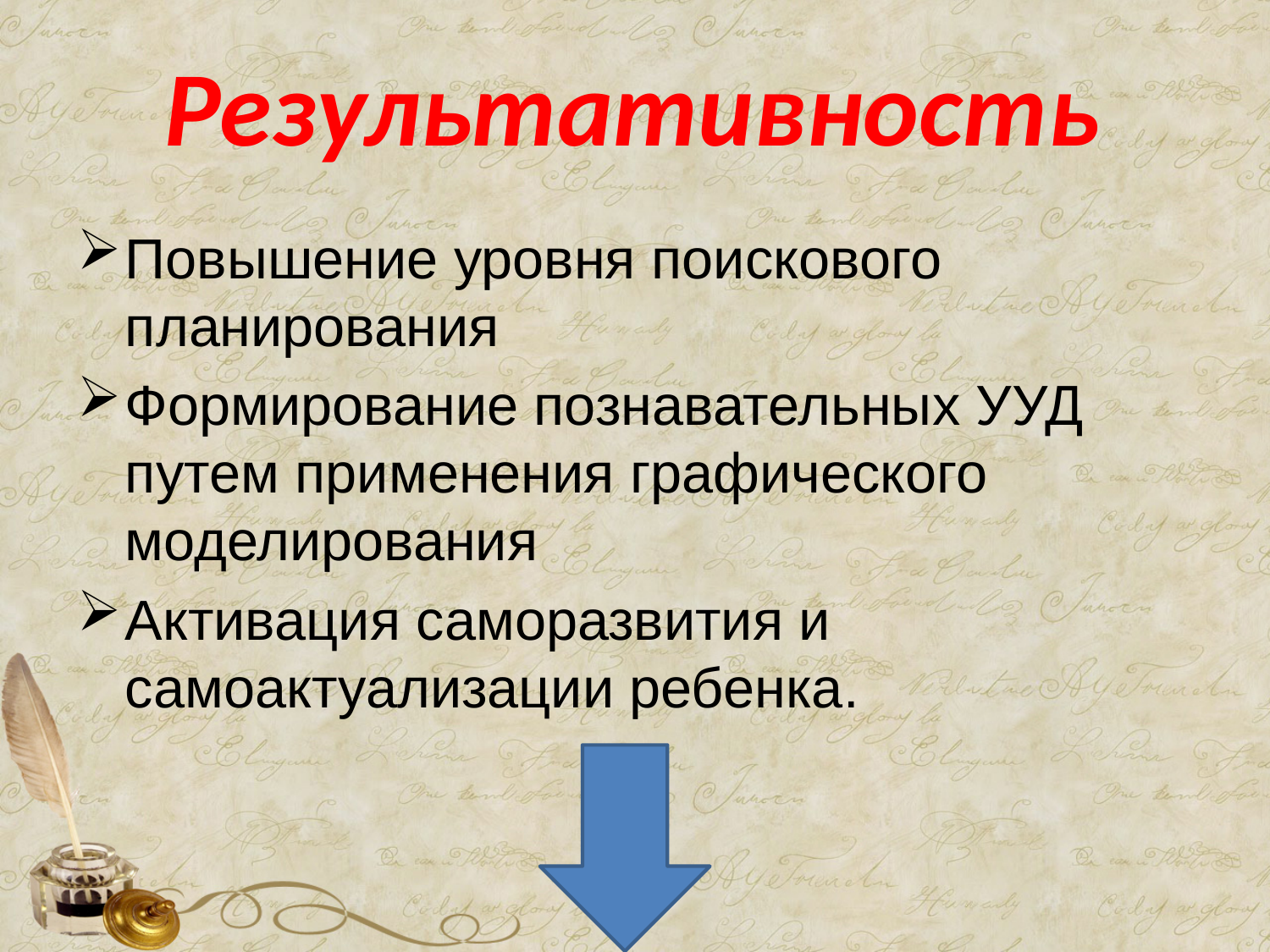

# Результативность
Повышение уровня поискового планирования
Формирование познавательных УУД путем применения графического моделирования
Активация саморазвития и самоактуализации ребенка.